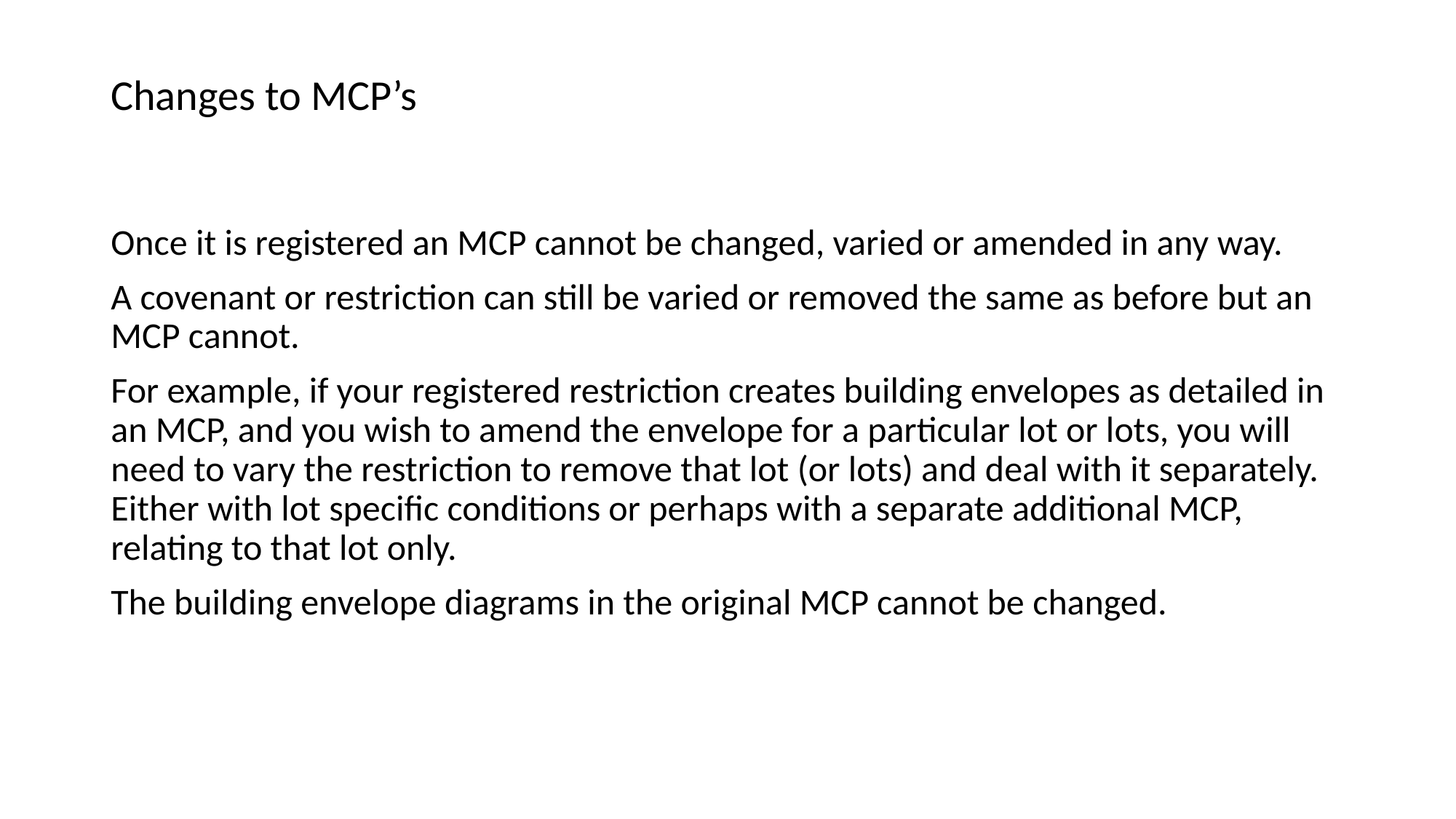

# Changes to MCP’s
Once it is registered an MCP cannot be changed, varied or amended in any way.
A covenant or restriction can still be varied or removed the same as before but an MCP cannot.
For example, if your registered restriction creates building envelopes as detailed in an MCP, and you wish to amend the envelope for a particular lot or lots, you will need to vary the restriction to remove that lot (or lots) and deal with it separately. Either with lot specific conditions or perhaps with a separate additional MCP, relating to that lot only.
The building envelope diagrams in the original MCP cannot be changed.